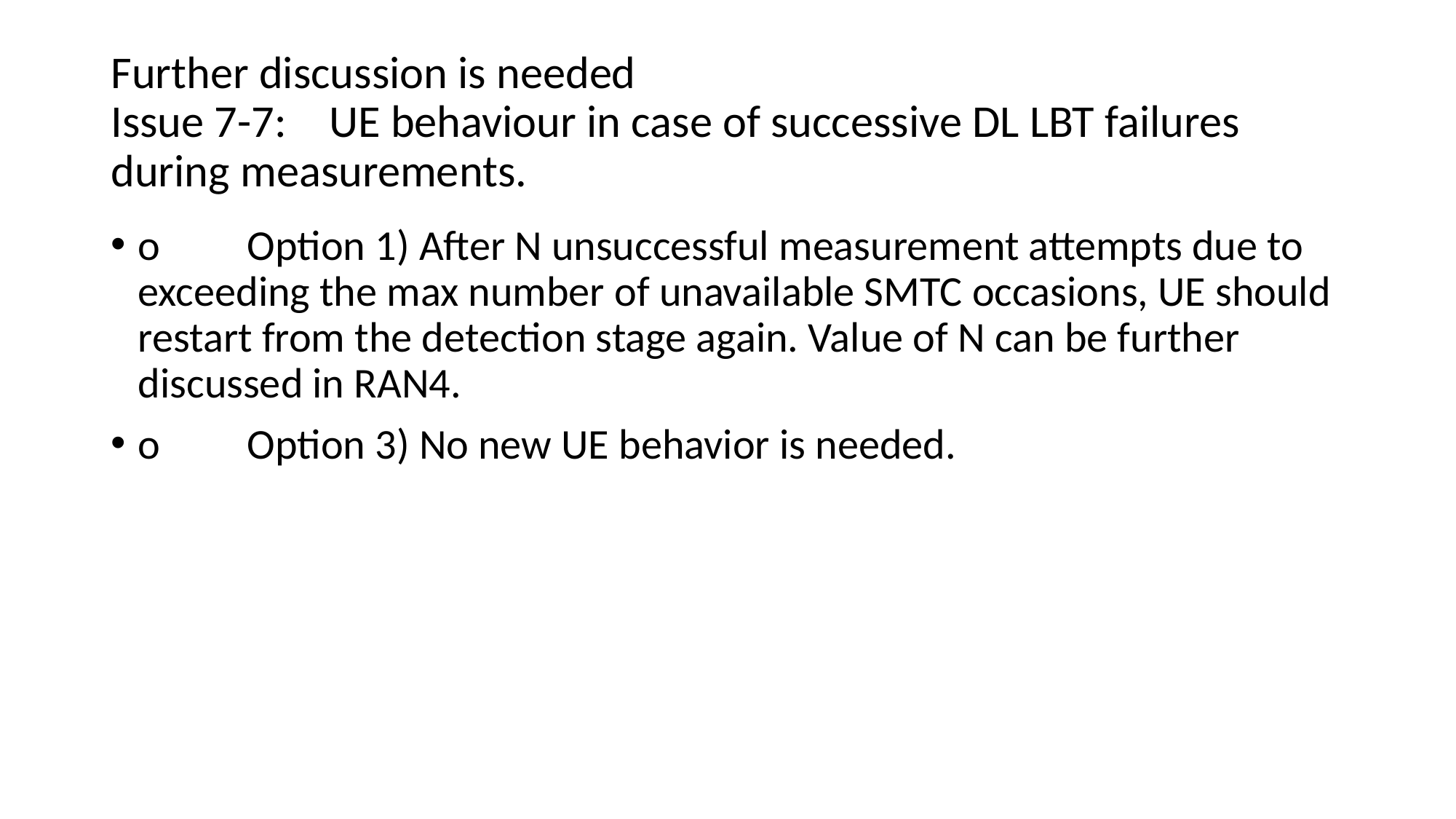

# Further discussion is needed Issue 7-7:	UE behaviour in case of successive DL LBT failures during measurements.
o	Option 1) After N unsuccessful measurement attempts due to exceeding the max number of unavailable SMTC occasions, UE should restart from the detection stage again. Value of N can be further discussed in RAN4.
o	Option 3) No new UE behavior is needed.